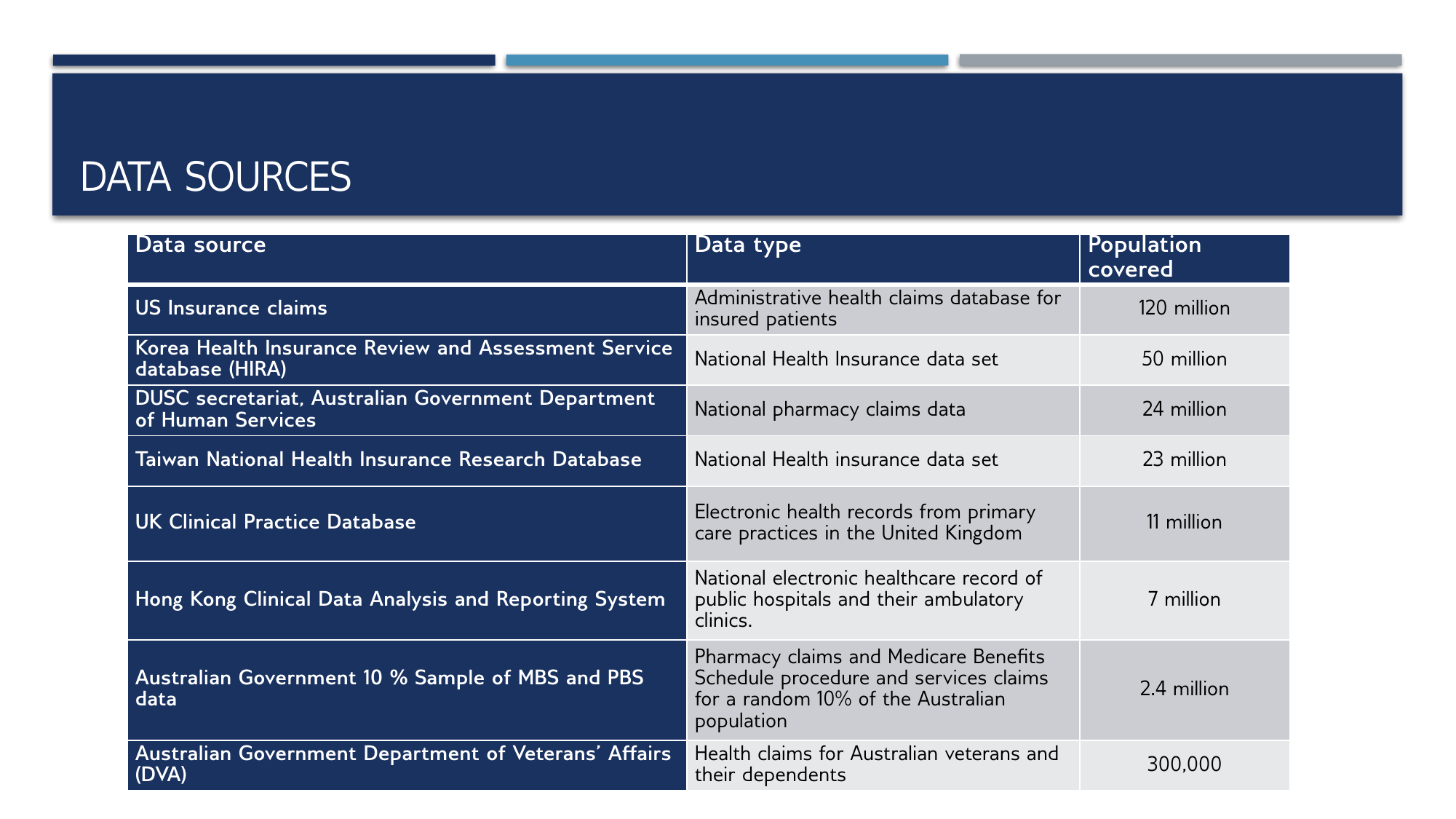

# Data sources
| Data source | Data type | Population covered |
| --- | --- | --- |
| US Insurance claims | Administrative health claims database for insured patients | 120 million |
| Korea Health Insurance Review and Assessment Service database (HIRA) | National Health Insurance data set | 50 million |
| DUSC secretariat, Australian Government Department of Human Services | National pharmacy claims data | 24 million |
| Taiwan National Health Insurance Research Database | National Health insurance data set | 23 million |
| UK Clinical Practice Database | Electronic health records from primary care practices in the United Kingdom | 11 million |
| Hong Kong Clinical Data Analysis and Reporting System | National electronic healthcare record of public hospitals and their ambulatory clinics. | 7 million |
| Australian Government 10 % Sample of MBS and PBS data | Pharmacy claims and Medicare Benefits Schedule procedure and services claims for a random 10% of the Australian population | 2.4 million |
| Australian Government Department of Veterans’ Affairs (DVA) | Health claims for Australian veterans and their dependents | 300,000 |